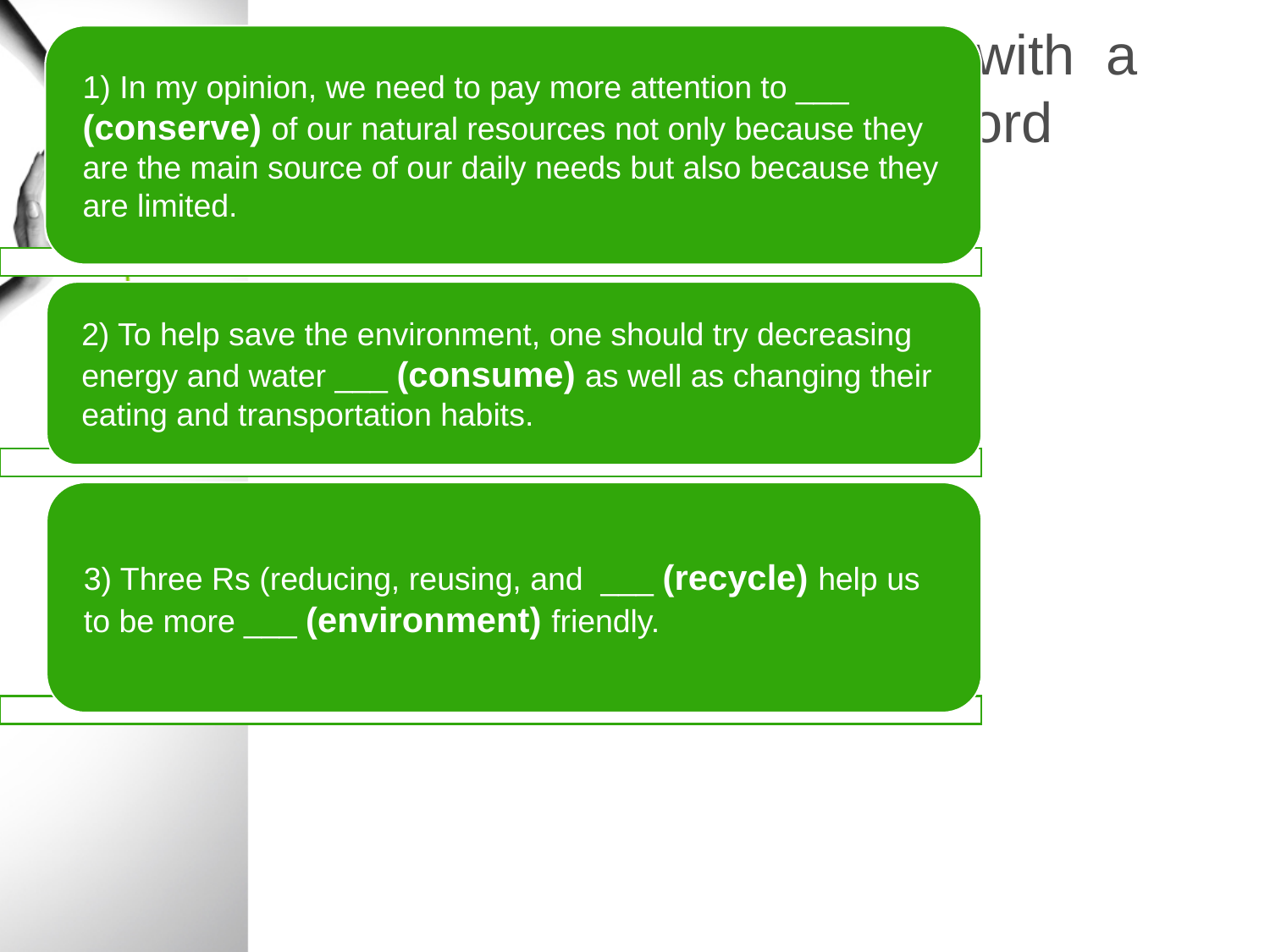

# Complete the sentences with  a suitable form of the word

1) In my opinion, we need to pay more attention to ___ (conserve) of our natural resources not only because they are the main source of our daily needs but also because they are limited.

2) To help save the environment, one should try decreasing energy and water ___ (consume) as well as changing their eating and transportation habits.

3) Three Rs (reducing, reusing, and  ___ (recycle) help us to be more ___ (environment) friendly.
C*